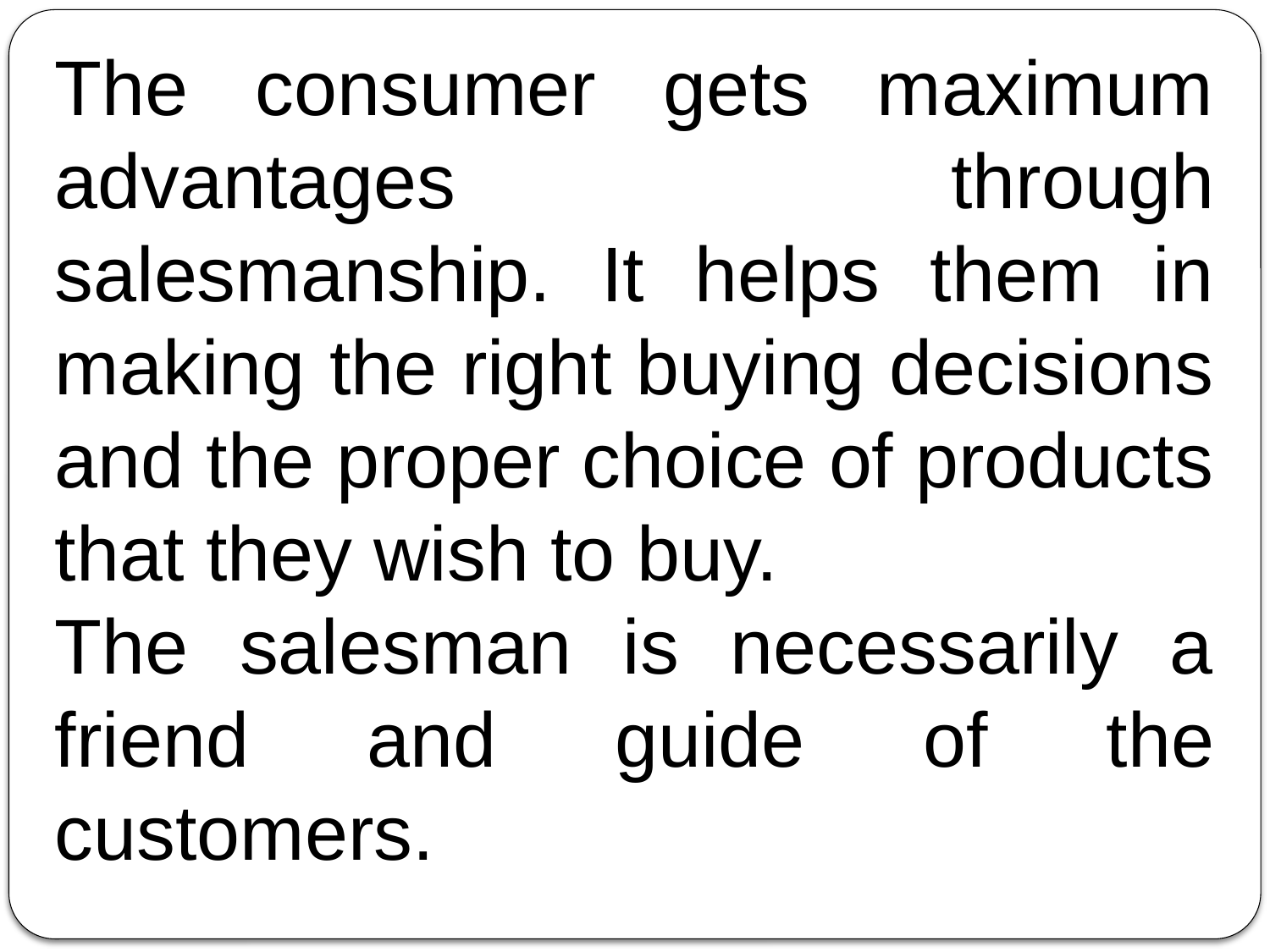

The consumer gets maximum advantages through salesmanship. It helps them in making the right buying decisions and the proper choice of products that they wish to buy.
The salesman is necessarily a friend and guide of the customers.